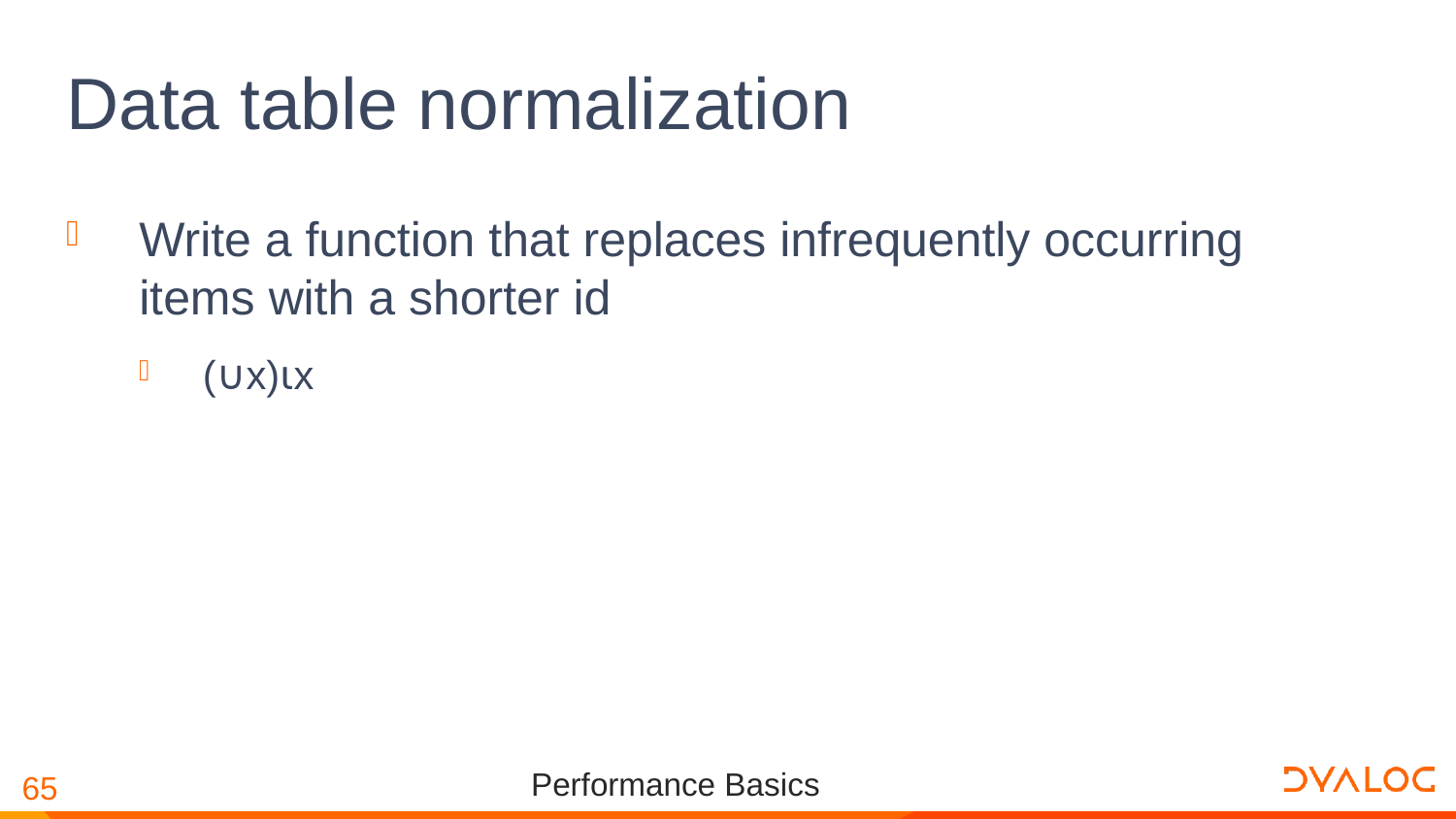

# Data table normalization
Write a function that replaces infrequently occurring items with a shorter id
(∪x)⍳x